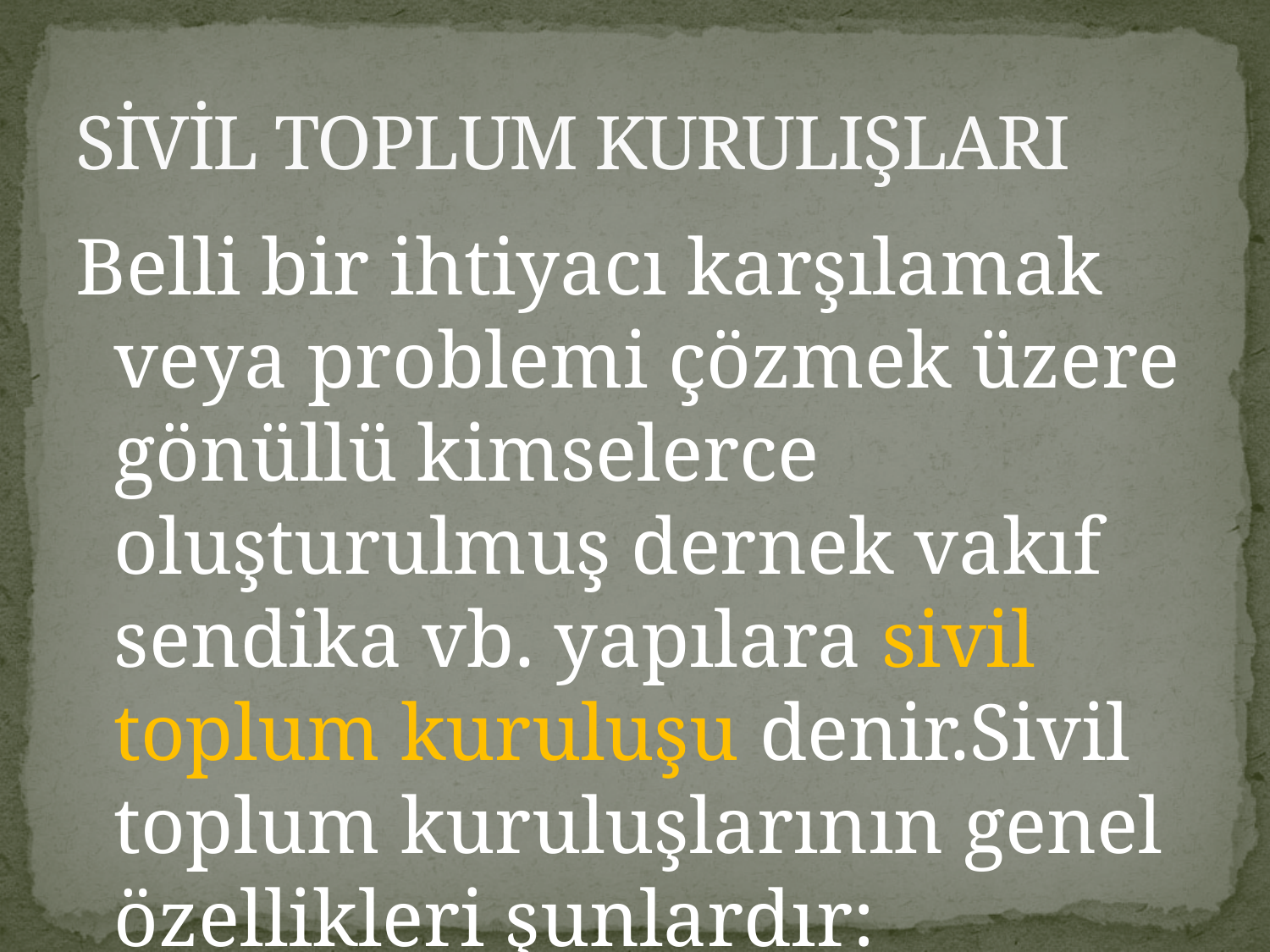

# SİVİL TOPLUM KURULIŞLARI
Belli bir ihtiyacı karşılamak veya problemi çözmek üzere gönüllü kimselerce oluşturulmuş dernek vakıf sendika vb. yapılara sivil toplum kuruluşu denir.Sivil toplum kuruluşlarının genel özellikleri şunlardır: